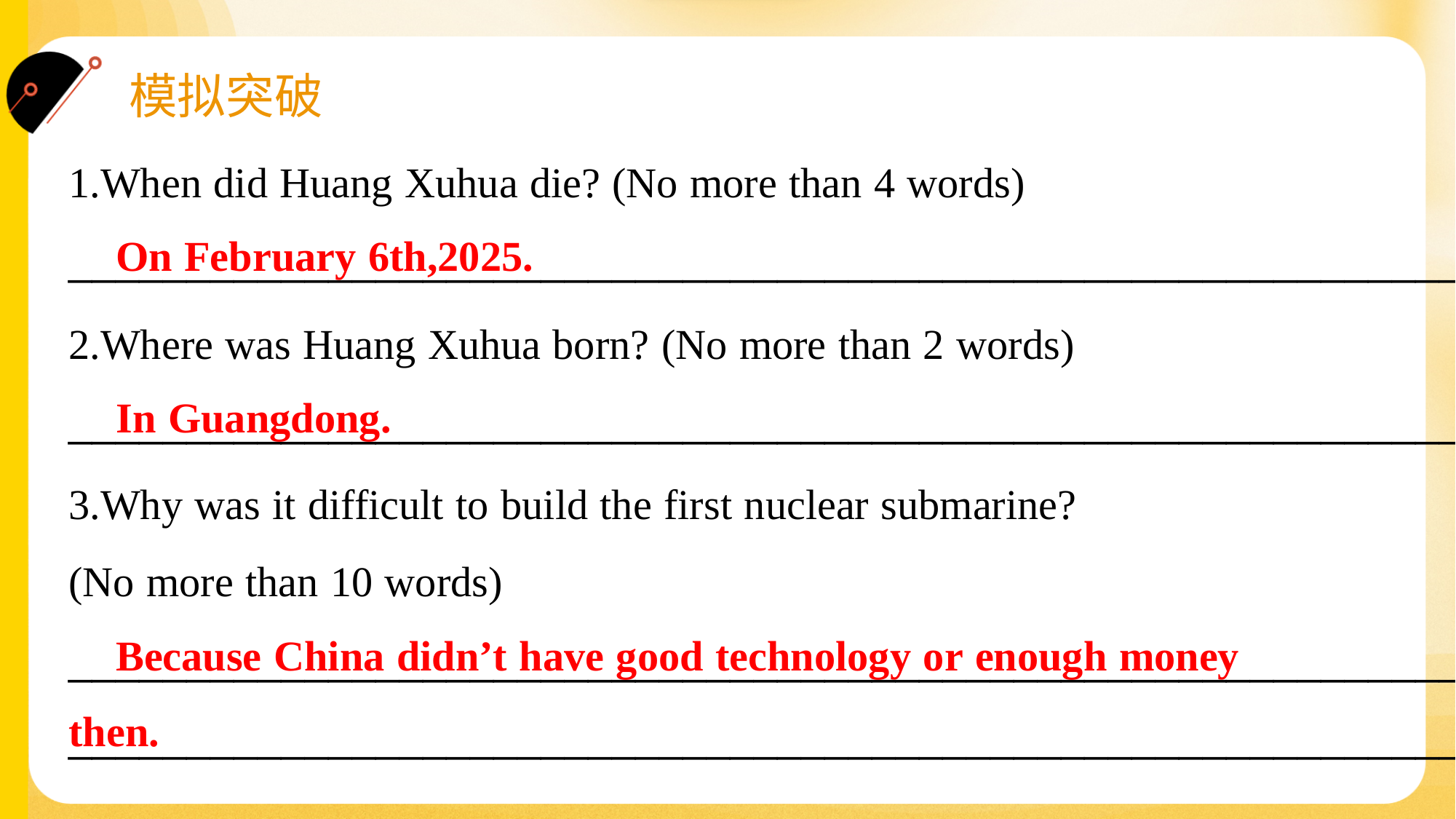

1.When did Huang Xuhua die? (No more than 4 words)
______________________________________________________________

    On February 6th,2025.
2.Where was Huang Xuhua born? (No more than 2 words)
______________________________________________________________

    In Guangdong.
3.Why was it difficult to build the first nuclear submarine?
(No more than 10 words)
______________________________________________________________
______________________________________________________________

    Because China didn’t have good technology or enough money
then.